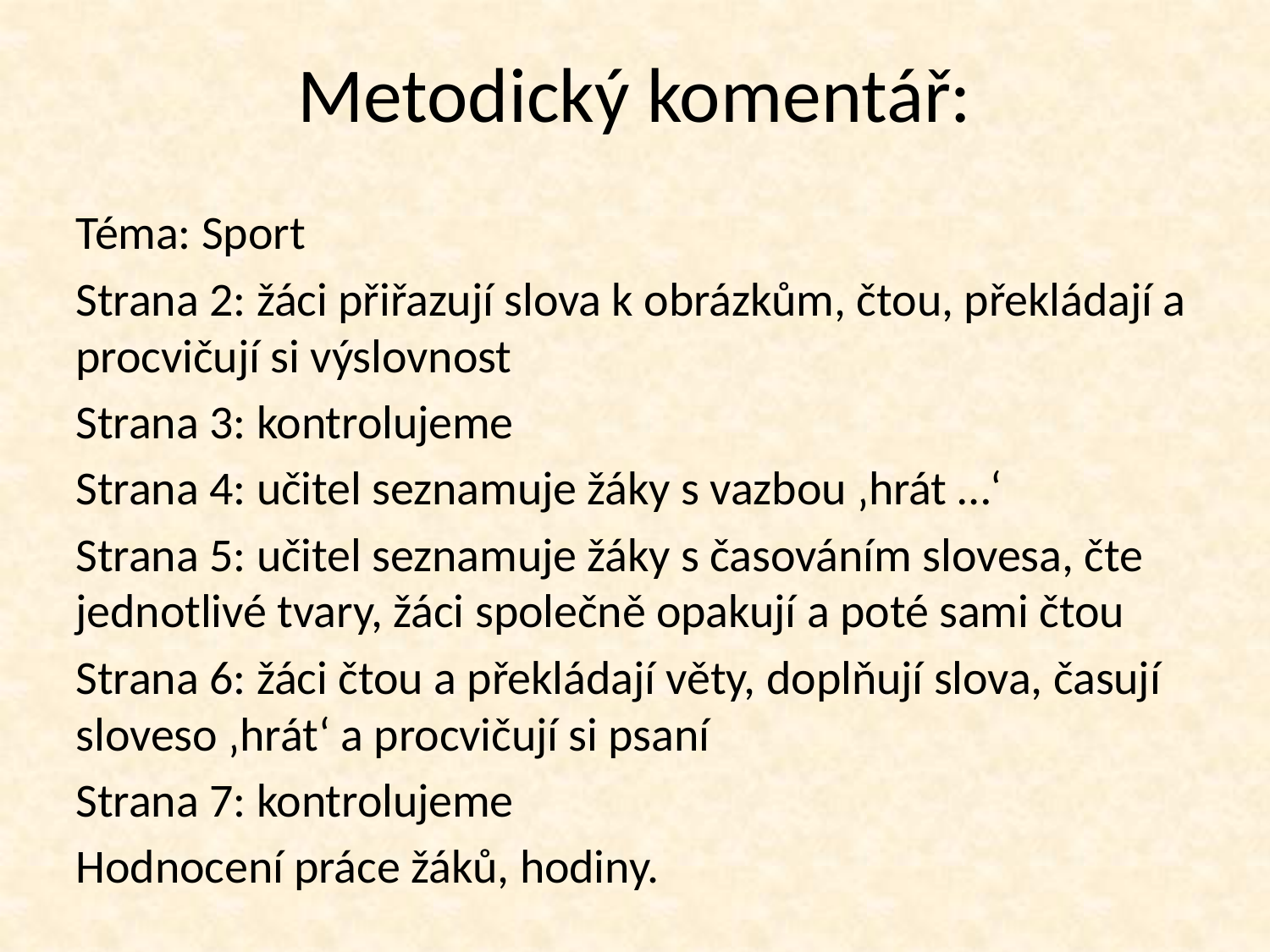

Metodický komentář:
Téma: Sport
Strana 2: žáci přiřazují slova k obrázkům, čtou, překládají a procvičují si výslovnost
Strana 3: kontrolujeme
Strana 4: učitel seznamuje žáky s vazbou ‚hrát …‘
Strana 5: učitel seznamuje žáky s časováním slovesa, čte jednotlivé tvary, žáci společně opakují a poté sami čtou
Strana 6: žáci čtou a překládají věty, doplňují slova, časují sloveso ‚hrát‘ a procvičují si psaní
Strana 7: kontrolujeme
Hodnocení práce žáků, hodiny.